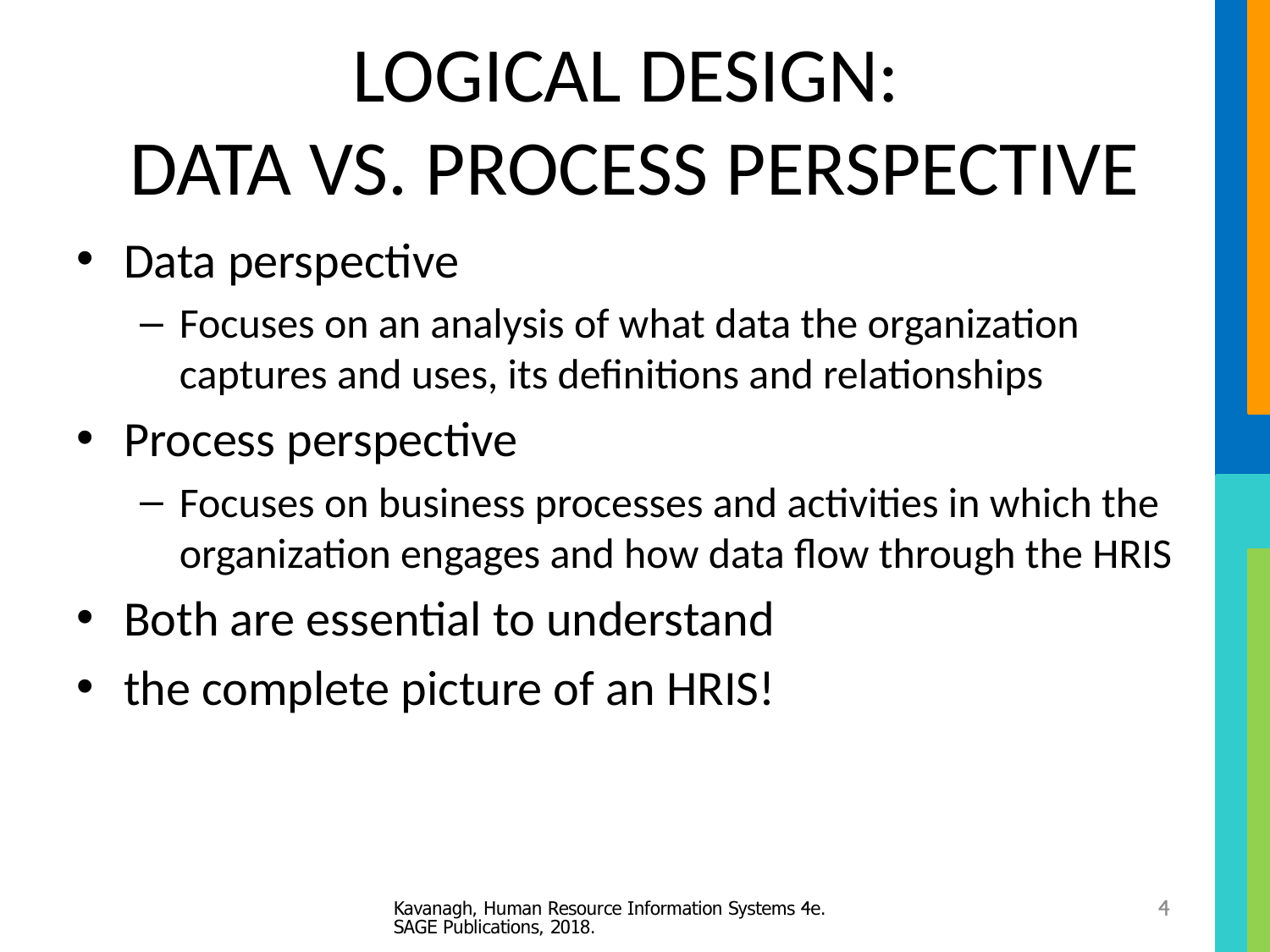

# LOGICAL DESIGN: DATA VS. PROCESS PERSPECTIVE
Data perspective
Focuses on an analysis of what data the organization captures and uses, its definitions and relationships
Process perspective
Focuses on business processes and activities in which the organization engages and how data flow through the HRIS
Both are essential to understand
the complete picture of an HRIS!

Kavanagh, Human Resource Information Systems 4e. SAGE Publications, 2018.
4